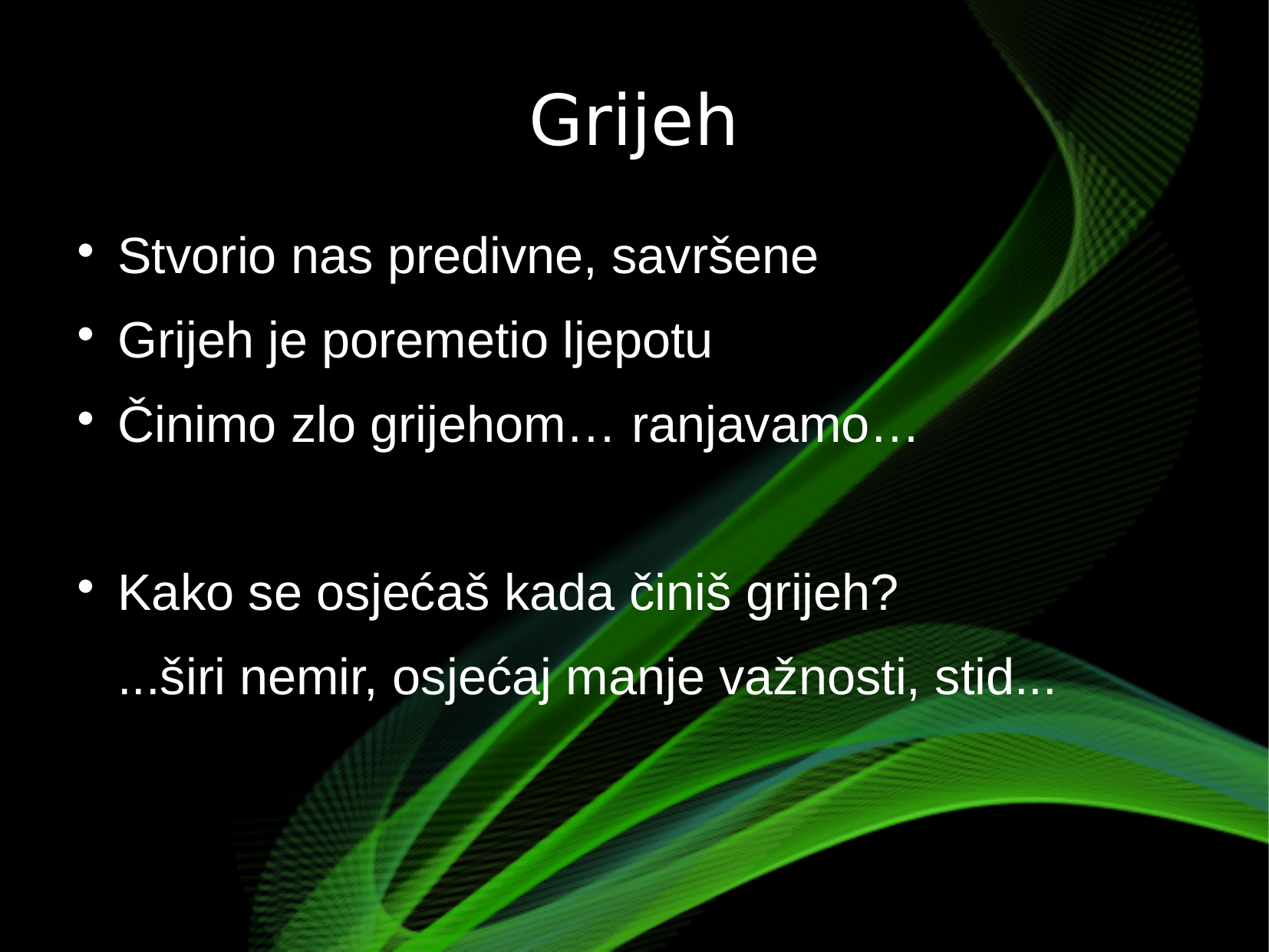

# Grijeh
Stvorio nas predivne, savršene
Grijeh je poremetio ljepotu
Činimo zlo grijehom… ranjavamo…

Kako se osjećaš kada činiš grijeh?
...širi nemir, osjećaj manje važnosti, stid...